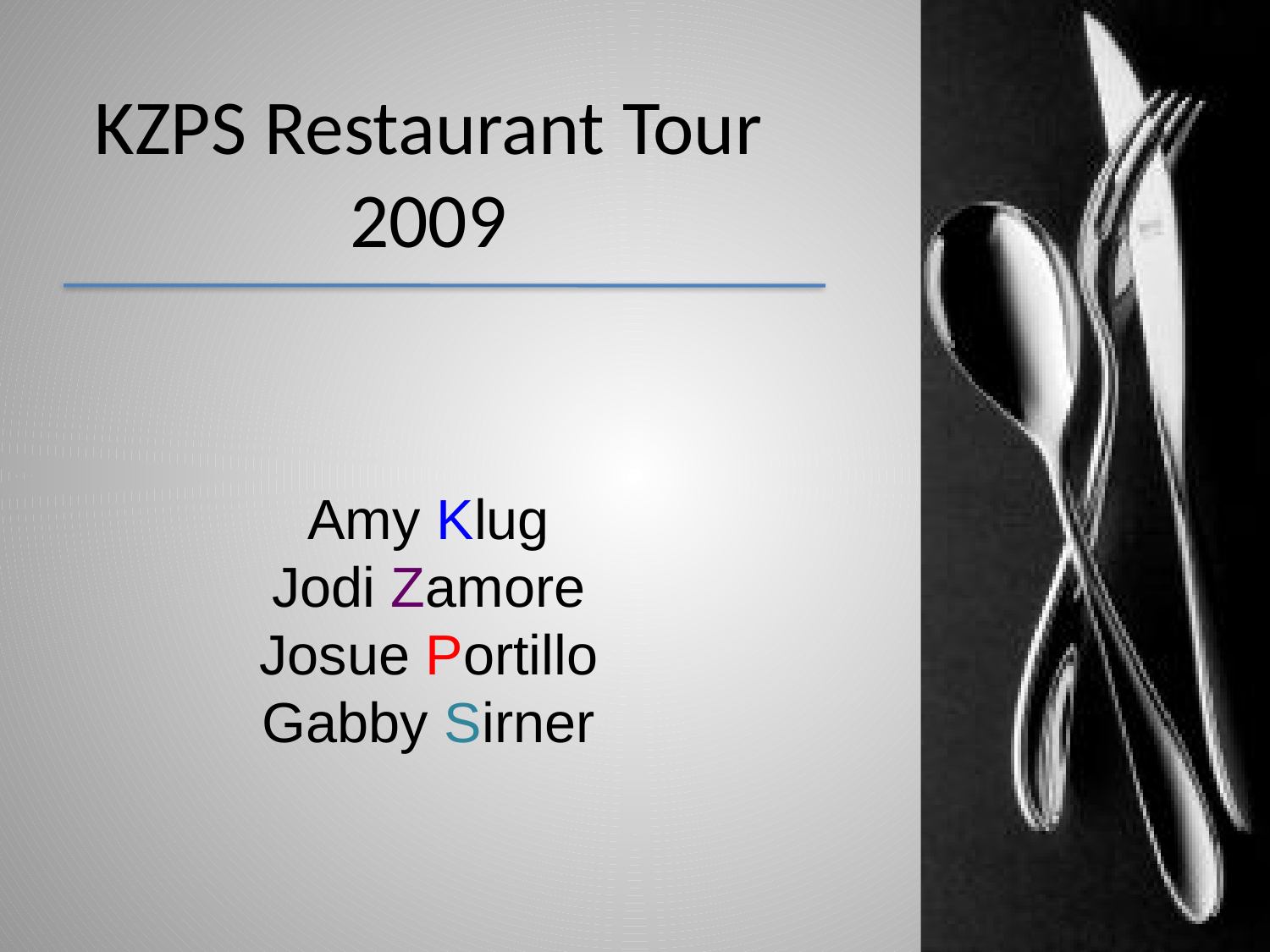

# KZPS Restaurant Tour 2009
Amy Klug
Jodi Zamore
Josue Portillo
Gabby Sirner